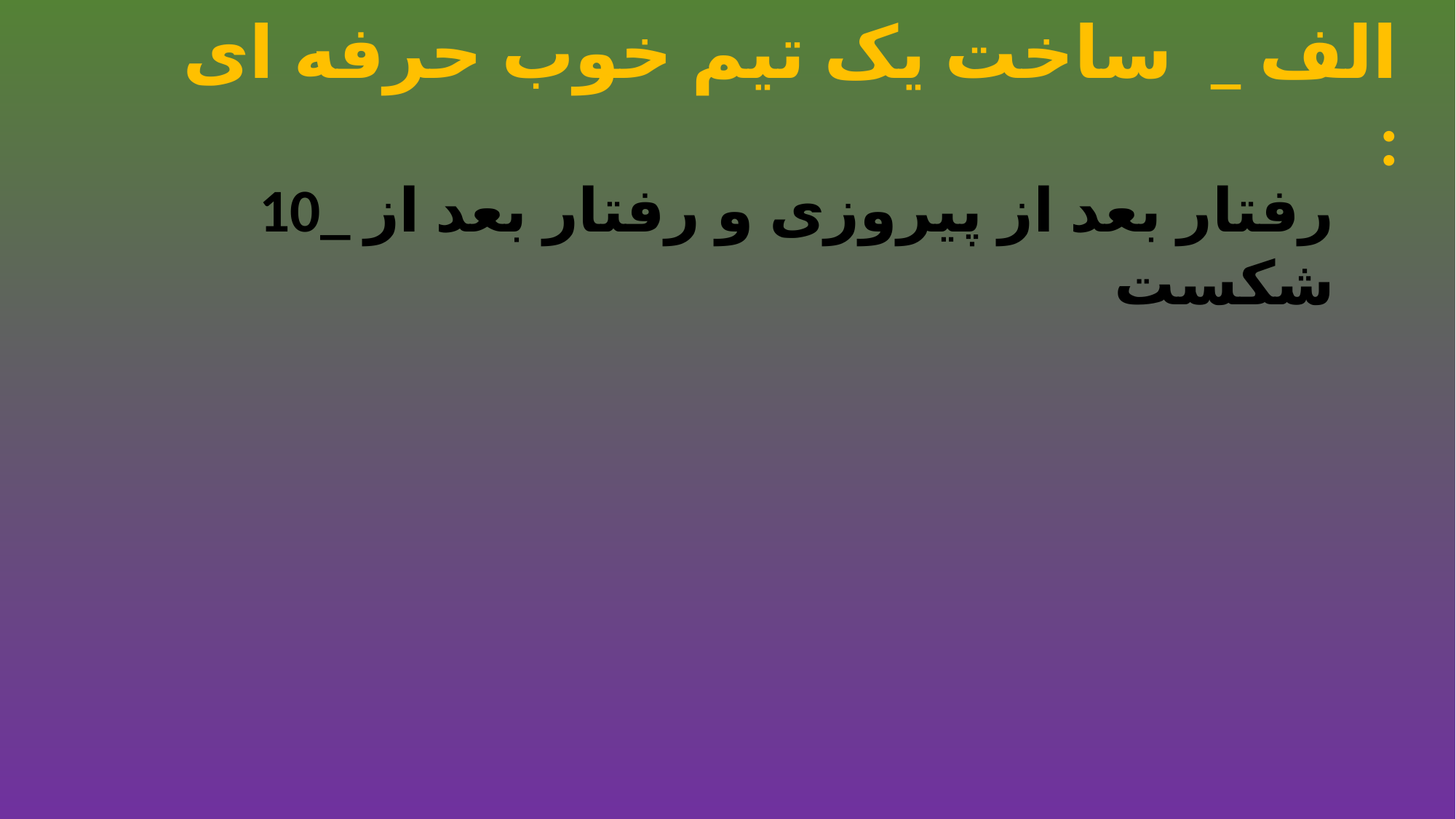

الف _  ساخت یک تیم خوب حرفه ای :
10_ رفتار بعد از پیروزی و رفتار بعد از شکست